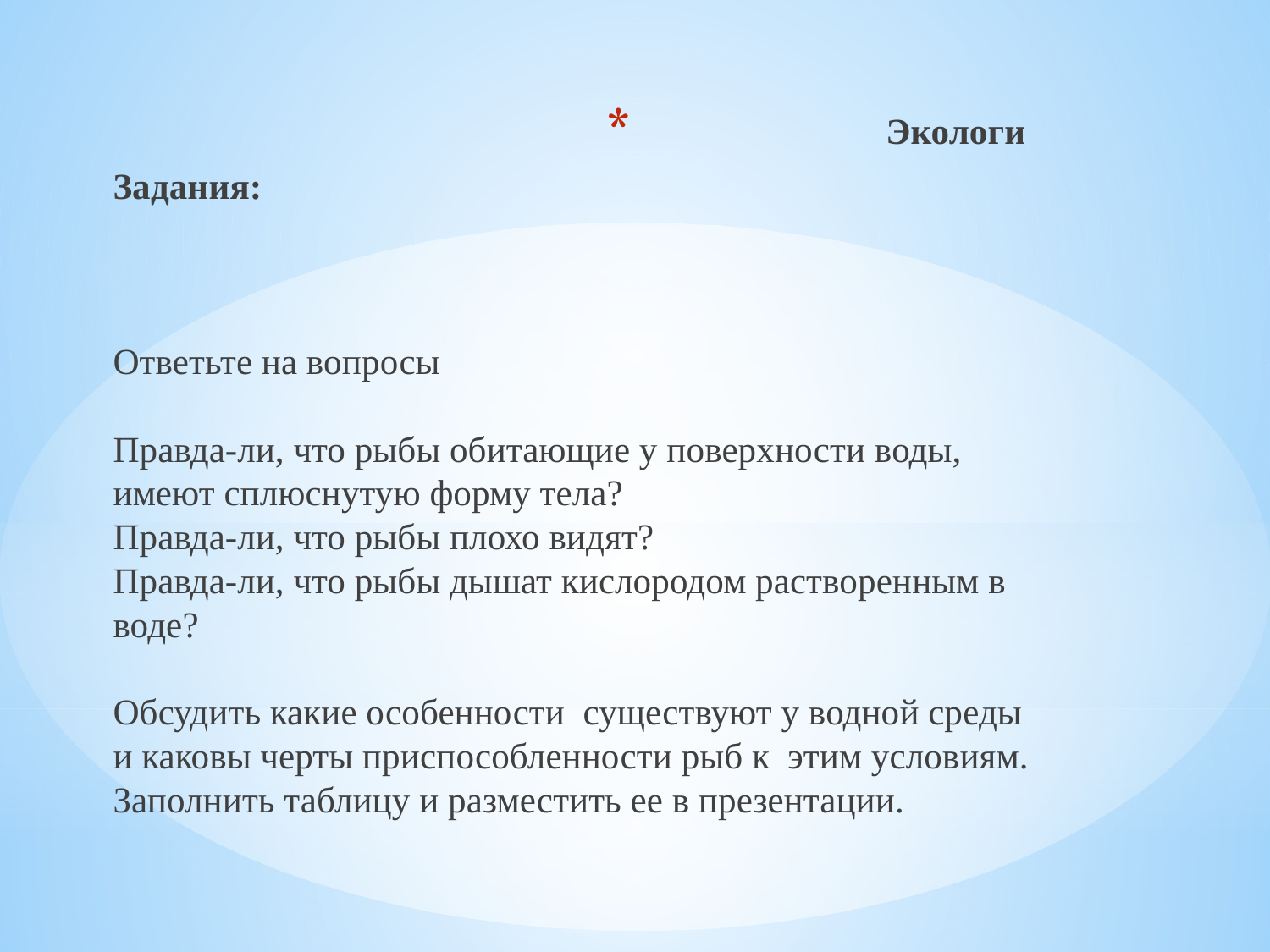

Экологи
Задания: 
Ответьте на вопросы
Правда-ли, что рыбы обитающие у поверхности воды, имеют сплюснутую форму тела?
Правда-ли, что рыбы плохо видят?
Правда-ли, что рыбы дышат кислородом растворенным в воде?
Обсудить какие особенности  существуют у водной среды и каковы черты приспособленности рыб к  этим условиям. Заполнить таблицу и разместить ее в презентации.